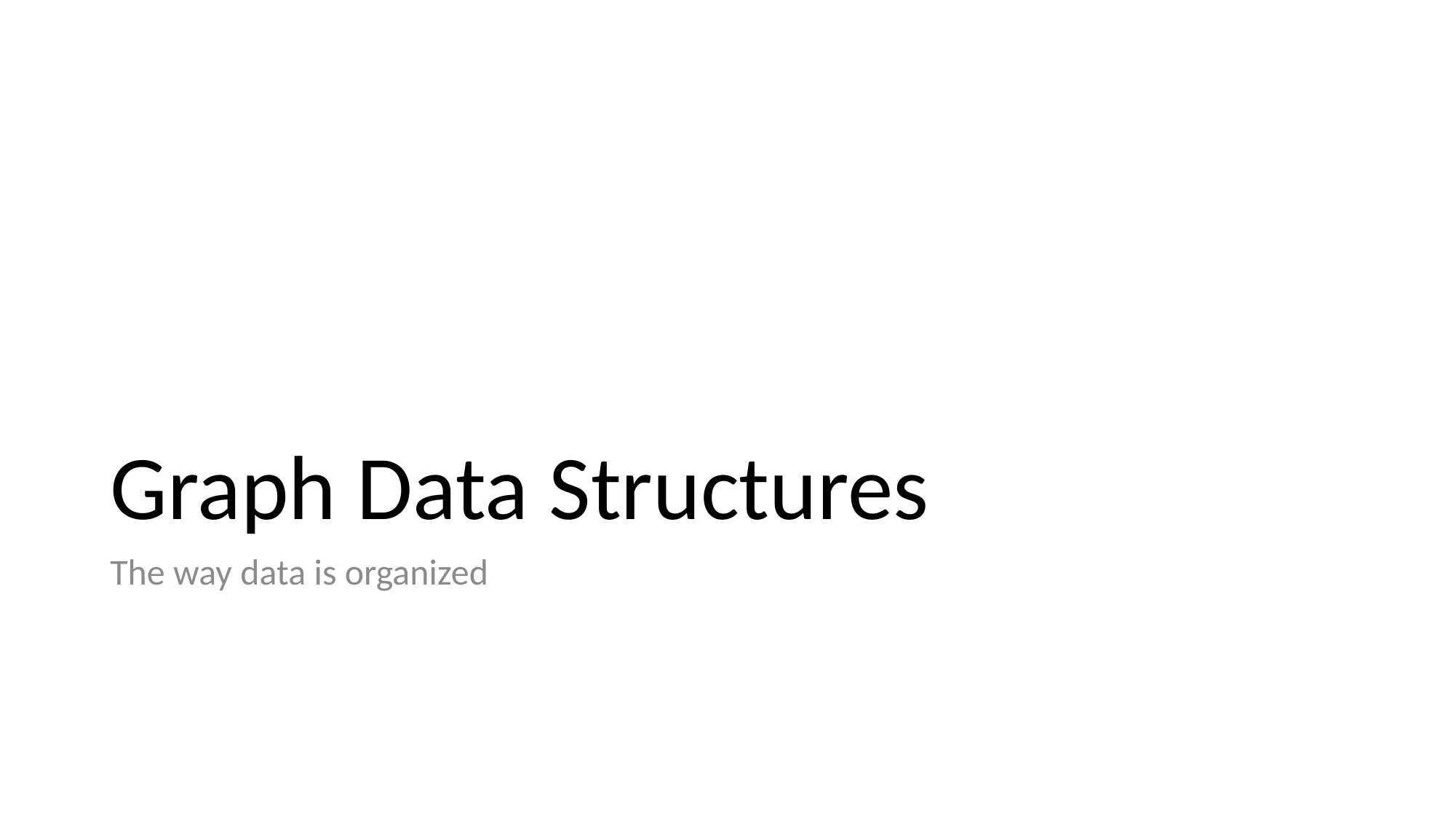

# Graph Data Structures
The way data is organized